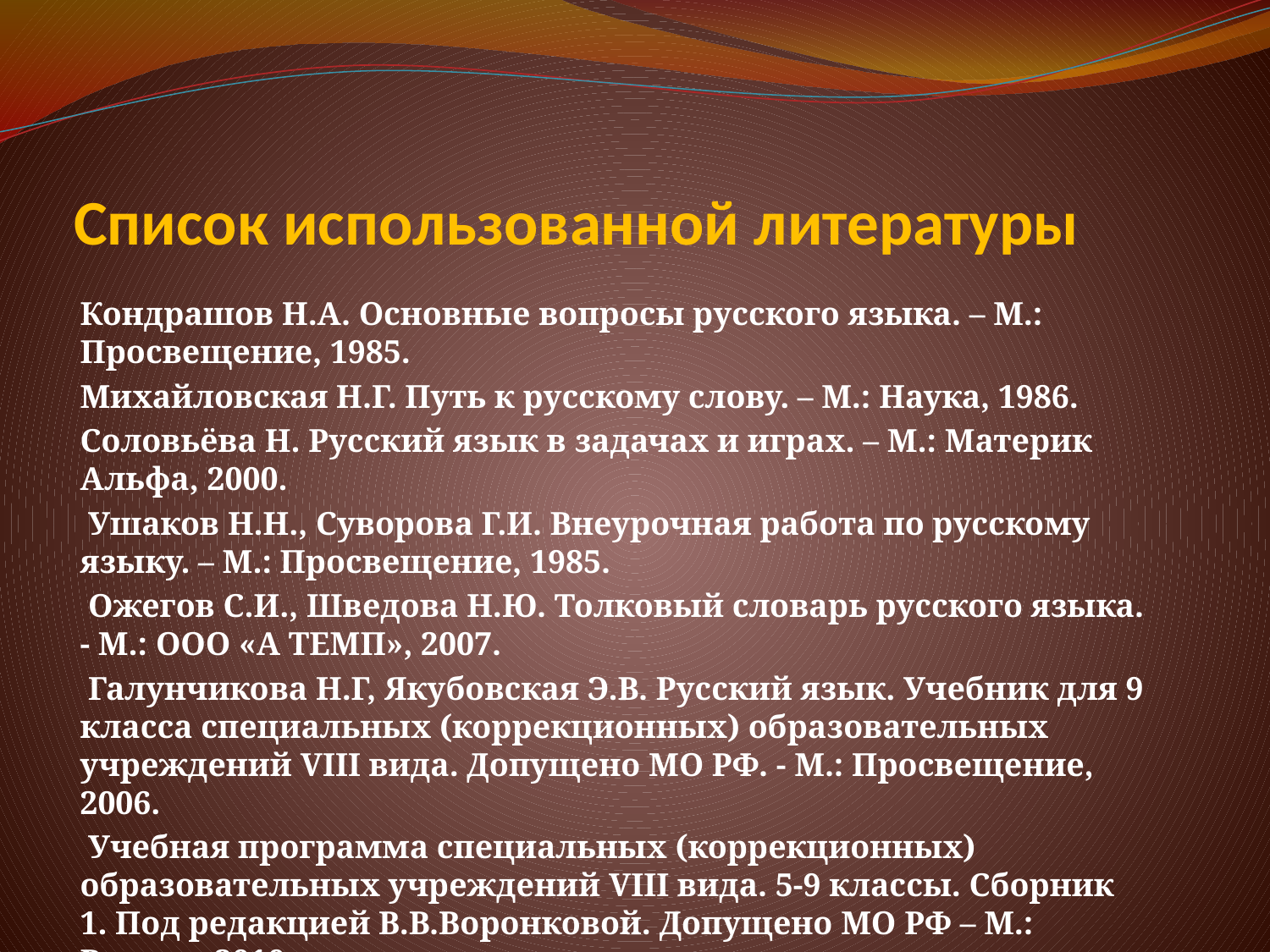

# Список использованной литературы
Кондрашов Н.А. Основные вопросы русского языка. – М.: Просвещение, 1985.
Михайловская Н.Г. Путь к русскому слову. – М.: Наука, 1986.
Соловьёва Н. Русский язык в задачах и играх. – М.: Материк Альфа, 2000.
 Ушаков Н.Н., Суворова Г.И. Внеурочная работа по русскому языку. – М.: Просвещение, 1985.
 Ожегов С.И., Шведова Н.Ю. Толковый словарь русского языка. - М.: ООО «А ТЕМП», 2007.
 Галунчикова Н.Г, Якубовская Э.В. Русский язык. Учебник для 9 класса специальных (коррекционных) образовательных учреждений VIII вида. Допущено МО РФ. - М.: Просвещение, 2006.
 Учебная программа специальных (коррекционных) образовательных учреждений VIII вида. 5-9 классы. Сборник 1. Под редакцией В.В.Воронковой. Допущено МО РФ – М.: Владос, 2010.